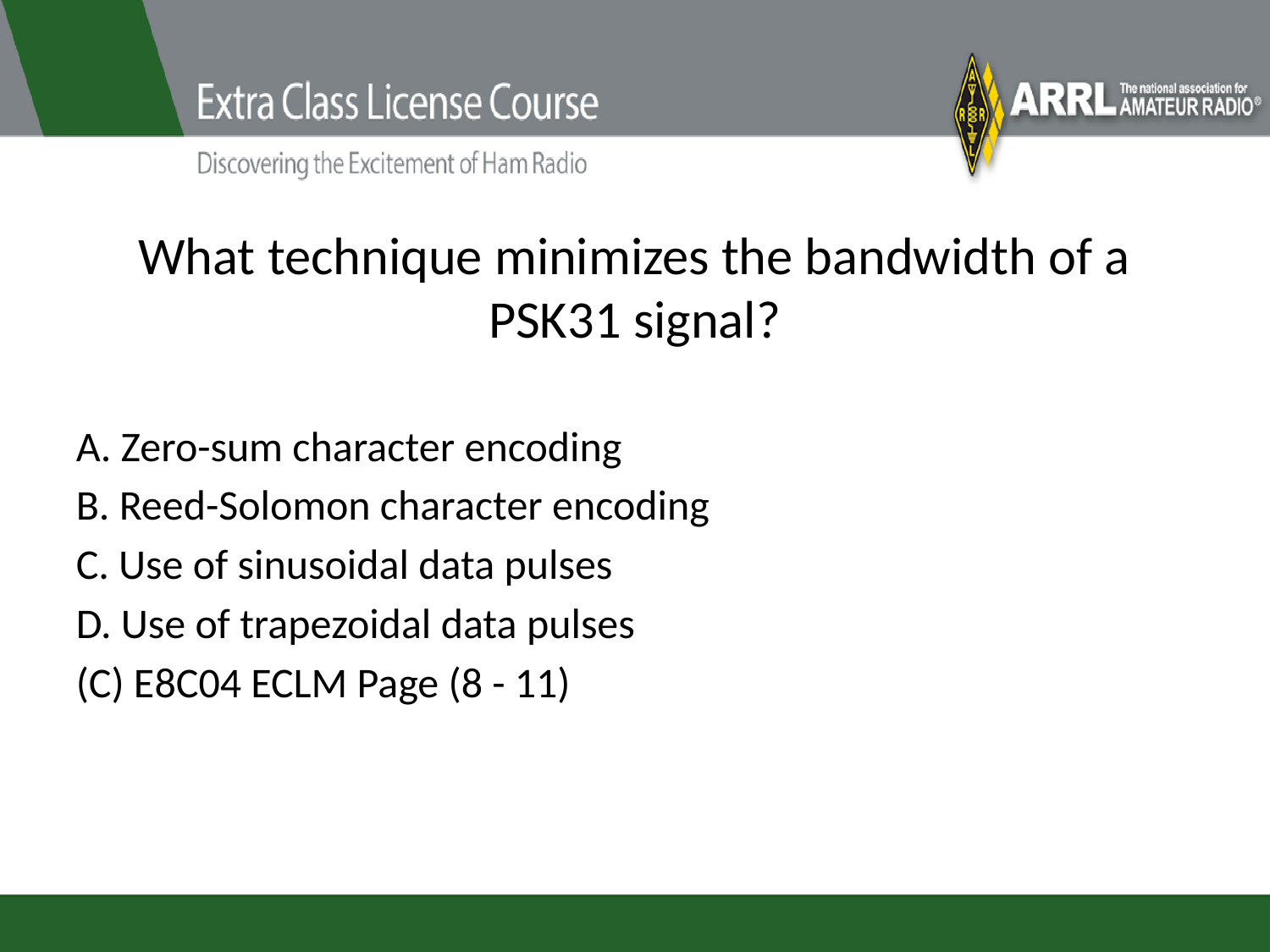

# What technique minimizes the bandwidth of a PSK31 signal?
A. Zero-sum character encoding
B. Reed-Solomon character encoding
C. Use of sinusoidal data pulses
D. Use of trapezoidal data pulses
(C) E8C04 ECLM Page (8 - 11)